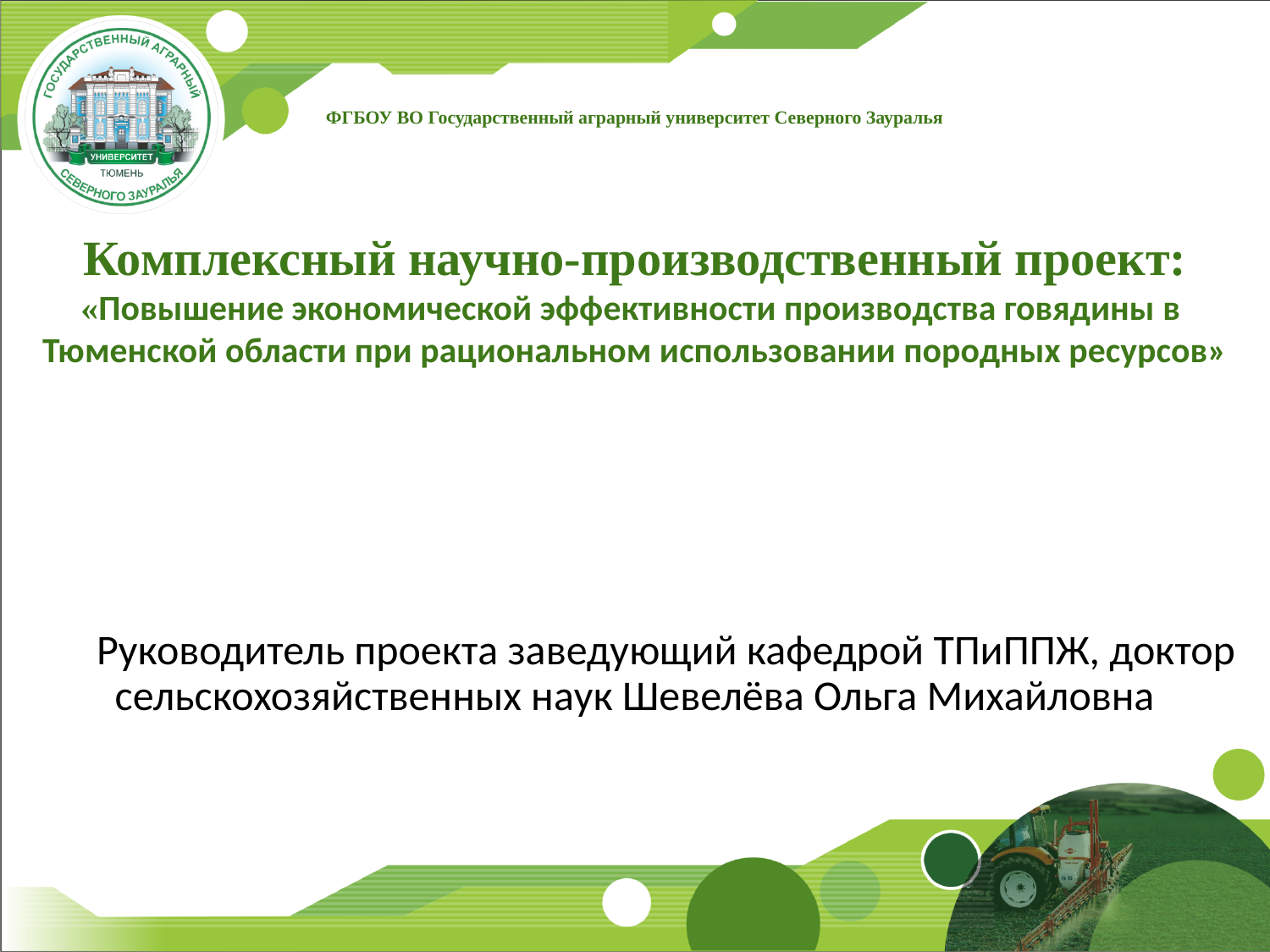

ФГБОУ ВО Государственный аграрный университет Северного Зауралья

Комплексный научно-производственный проект:
«Повышение экономической эффективности производства говядины в  Тюменской области при рациональном использовании породных ресурсов»

              Руководитель проекта заведующий кафедрой ТПиППЖ, доктор сельскохозяйственных наук Шевелёва Ольга Михайловна